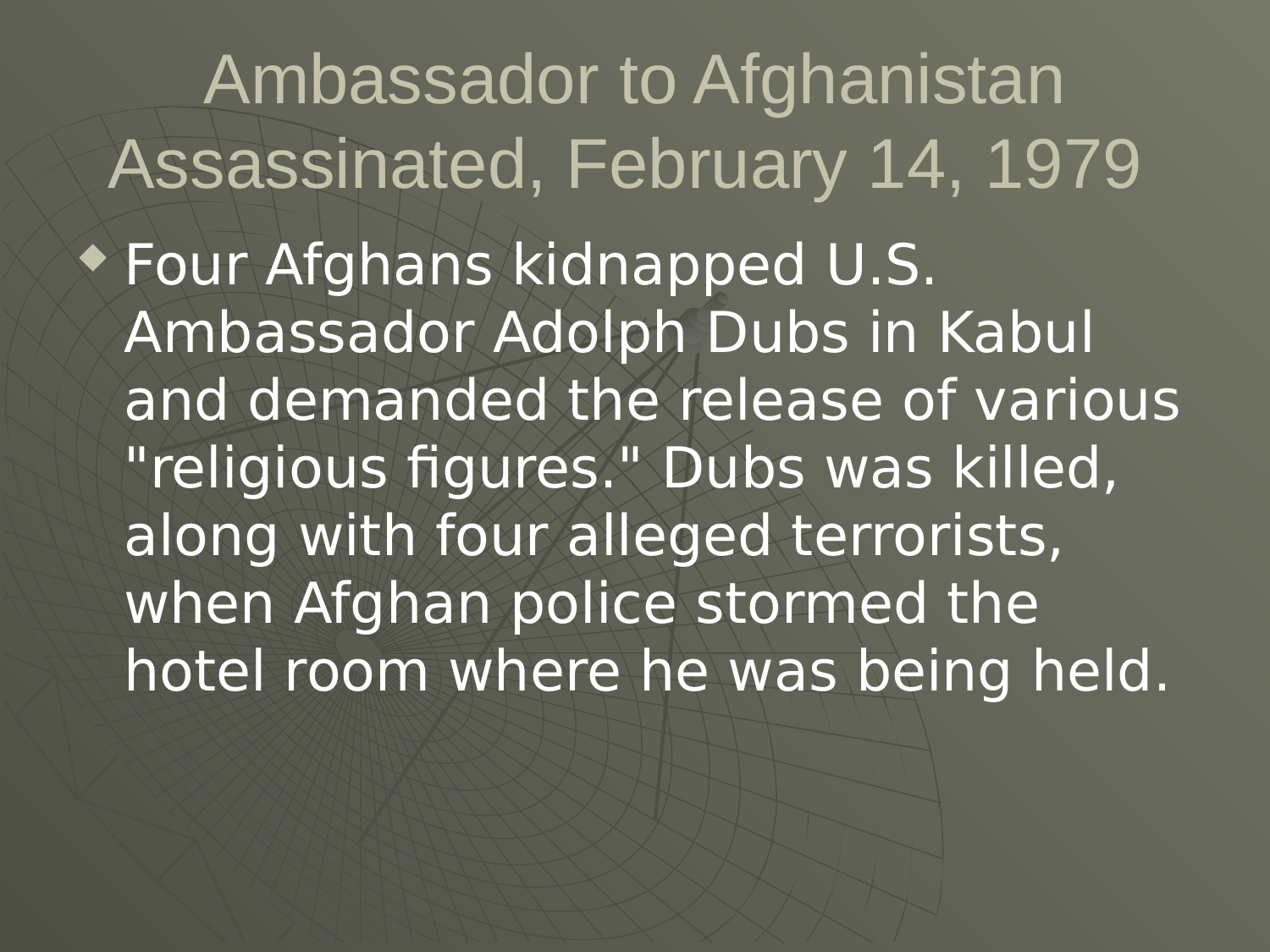

# Ambassador to Afghanistan Assassinated, February 14, 1979
Four Afghans kidnapped U.S. Ambassador Adolph Dubs in Kabul and demanded the release of various "religious figures." Dubs was killed, along with four alleged terrorists, when Afghan police stormed the hotel room where he was being held.